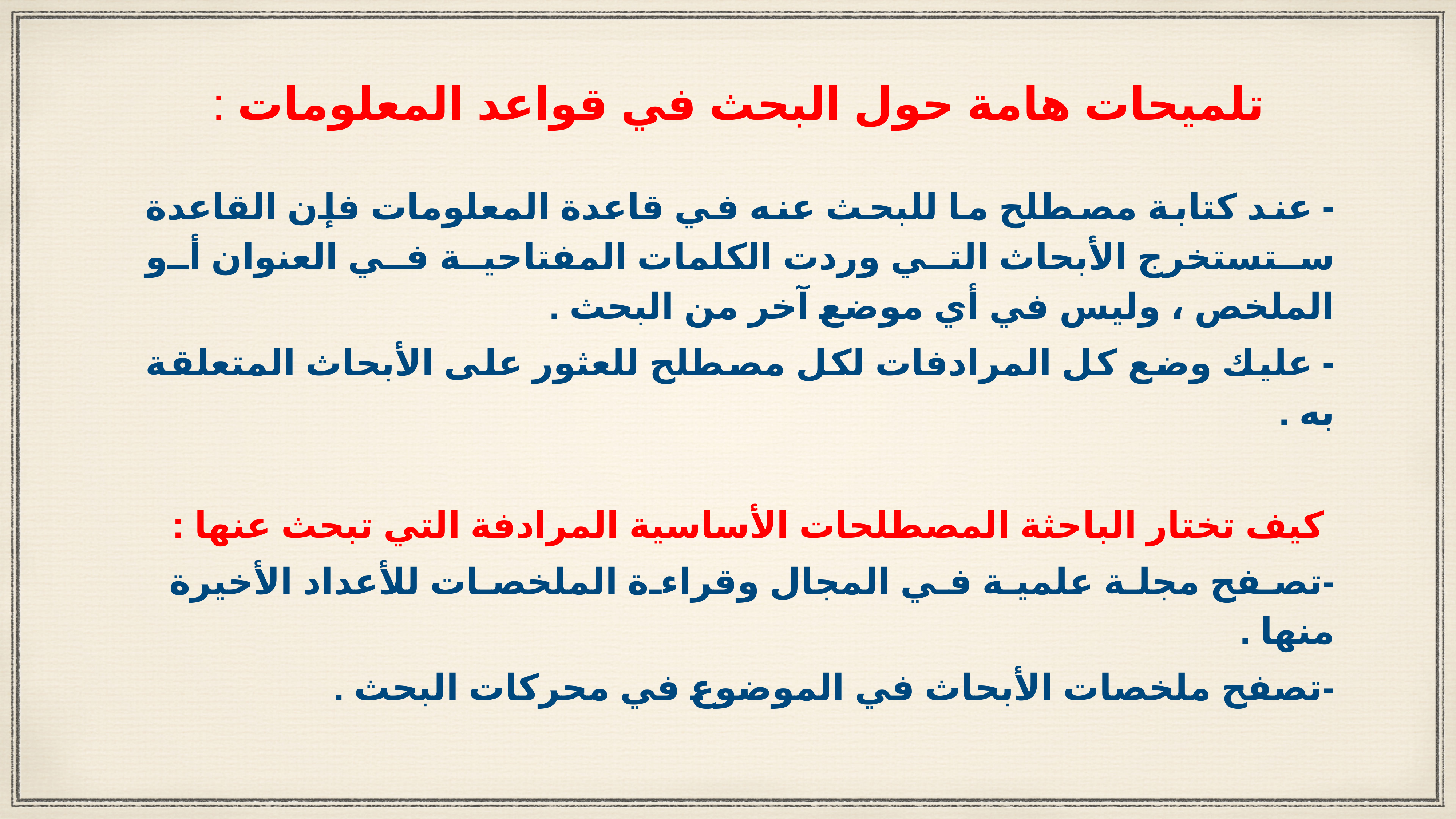

# تلميحات هامة حول البحث في قواعد المعلومات :

- عند كتابة مصطلح ما للبحث عنه في قاعدة المعلومات فإن القاعدة ستستخرج الأبحاث التي وردت الكلمات المفتاحية في العنوان أو الملخص ، وليس في أي موضع آخر من البحث .
- عليك وضع كل المرادفات لكل مصطلح للعثور على الأبحاث المتعلقة به .

 كيف تختار الباحثة المصطلحات الأساسية المرادفة التي تبحث عنها :
-	تصفح مجلة علمية في المجال وقراءة الملخصات للأعداد الأخيرة منها .
-	تصفح ملخصات الأبحاث في الموضوع في محركات البحث .